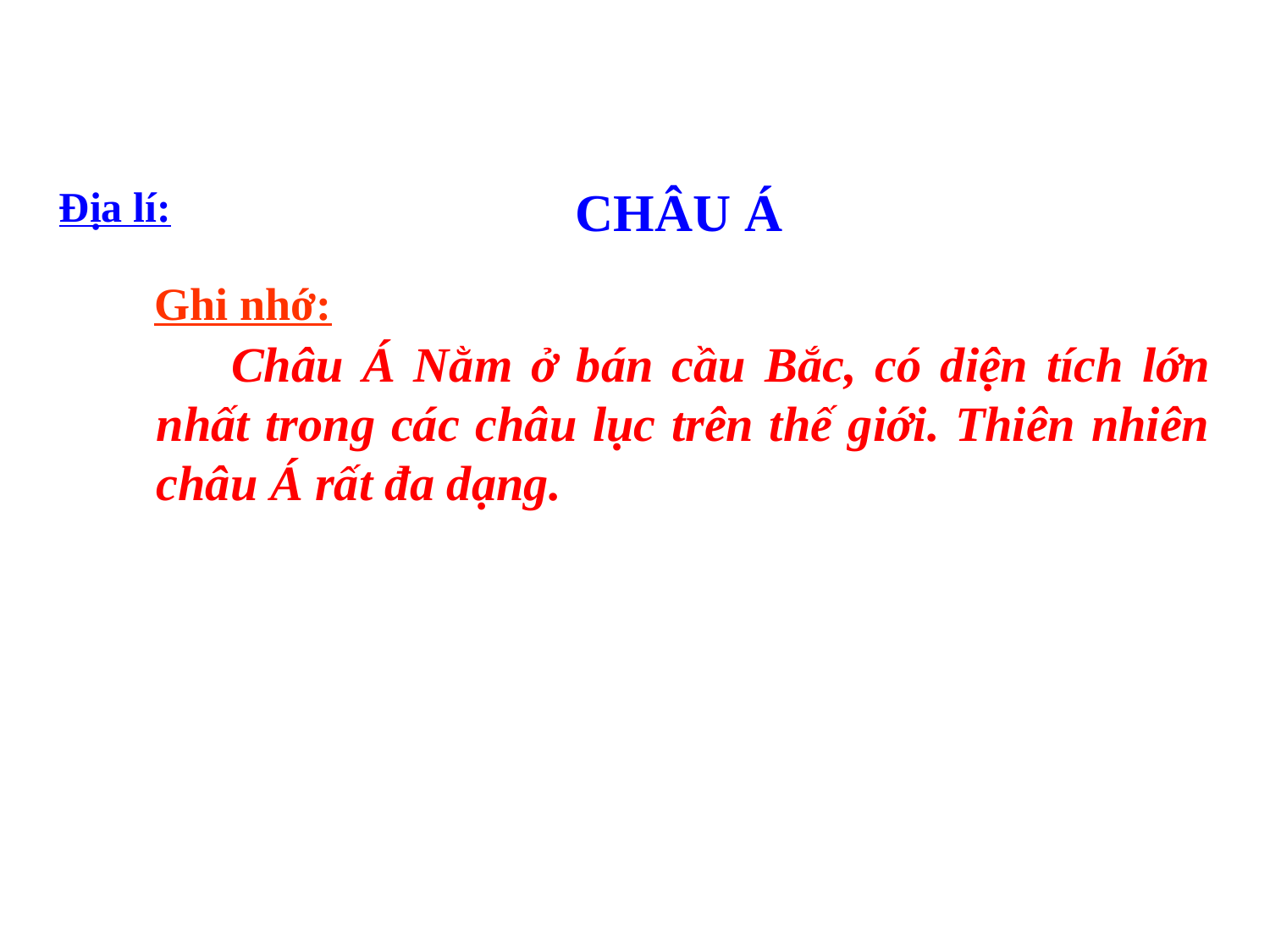

CHÂU Á
Địa lí:
Ghi nhớ:
    Châu Á Nằm ở bán cầu Bắc, có diện tích lớn nhất trong các châu lục trên thế giới. Thiên nhiên châu Á rất đa dạng.